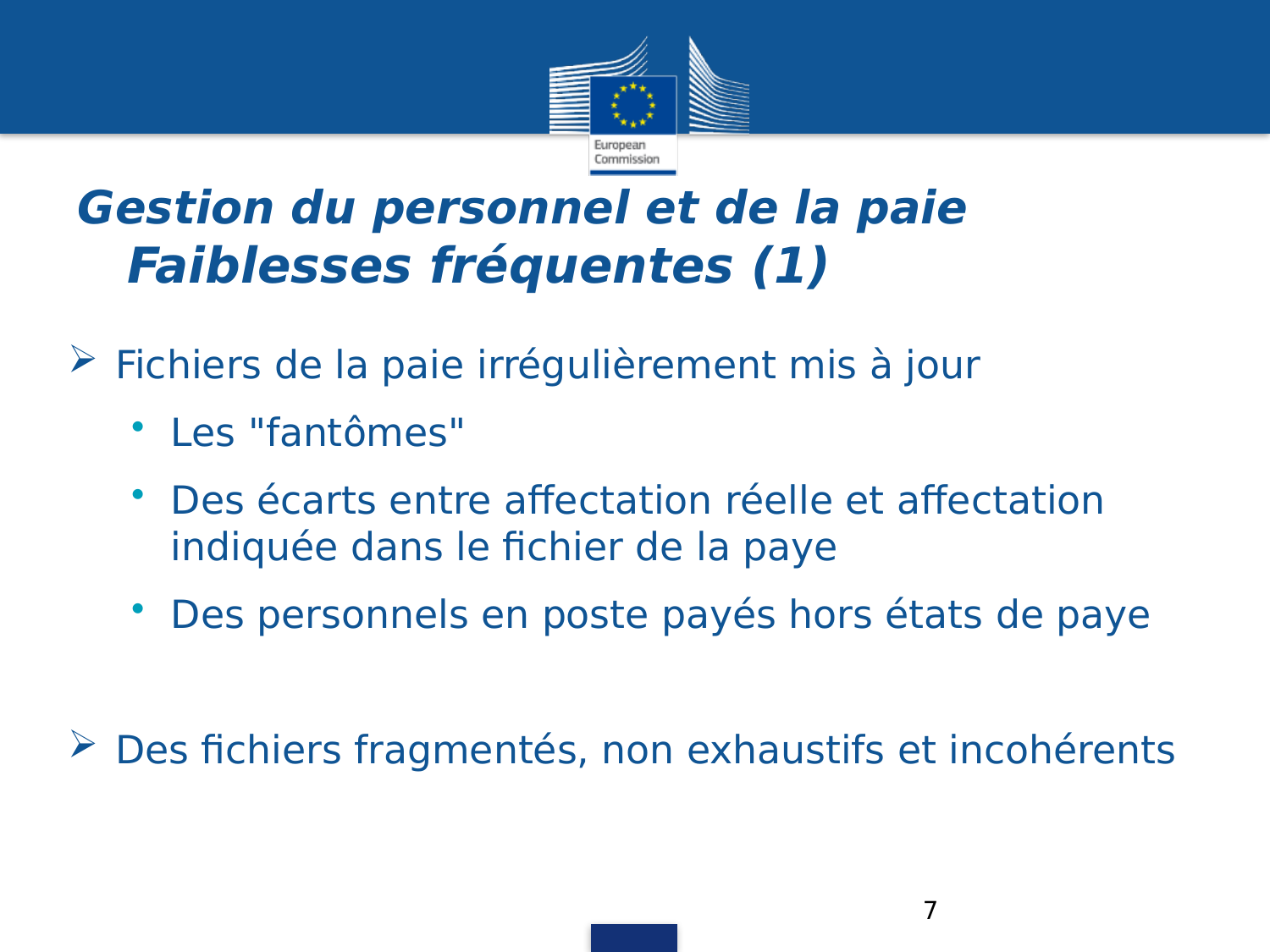

# Gestion du personnel et de la paie Faiblesses fréquentes (1)

Fichiers de la paie irrégulièrement mis à jour
Les "fantômes"
Des écarts entre affectation réelle et affectation indiquée dans le fichier de la paye
Des personnels en poste payés hors états de paye

Des fichiers fragmentés, non exhaustifs et incohérents
7